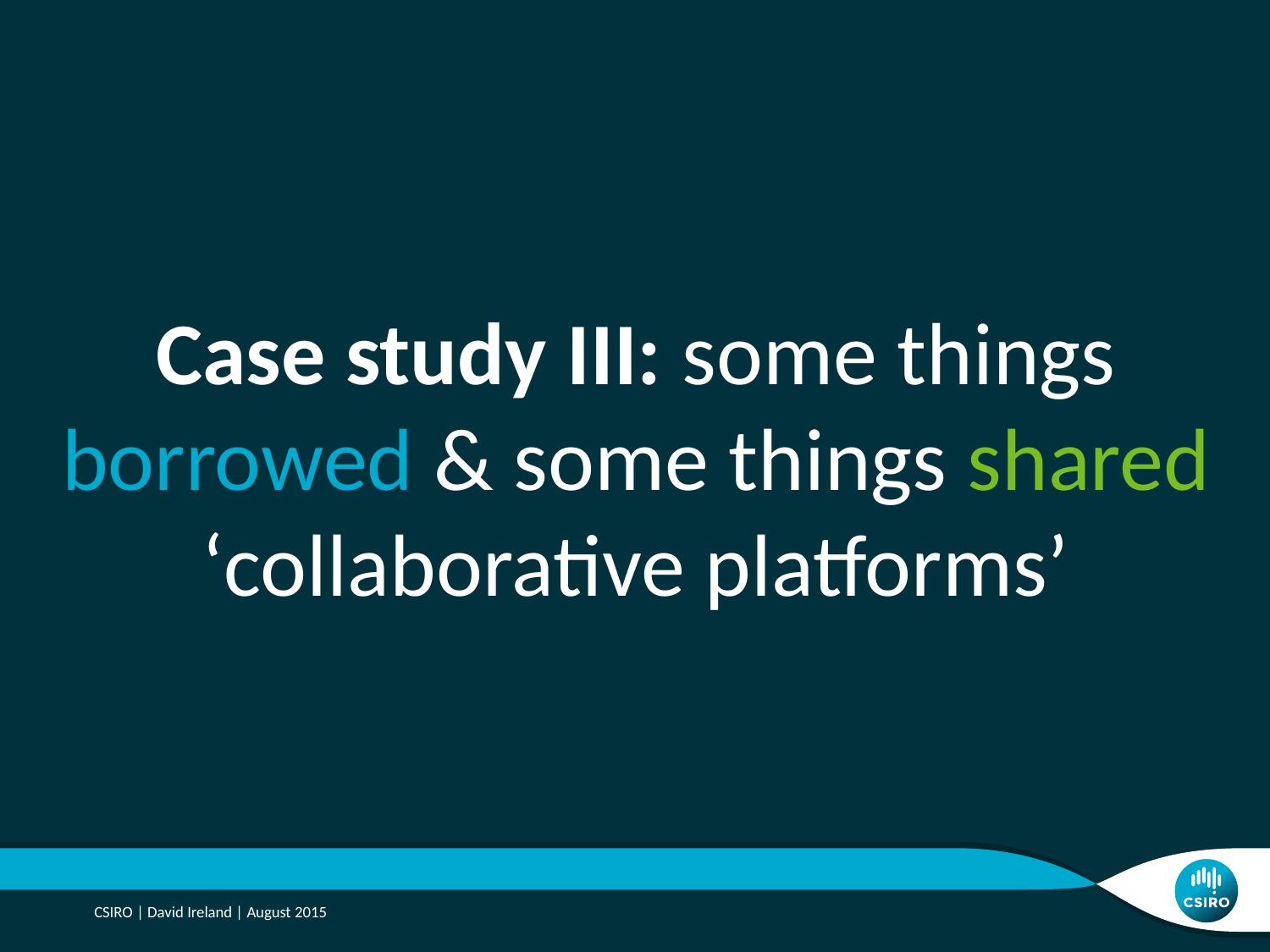

Case study III: some things borrowed & some things shared
‘collaborative platforms’
CSIRO | David Ireland | August 2015